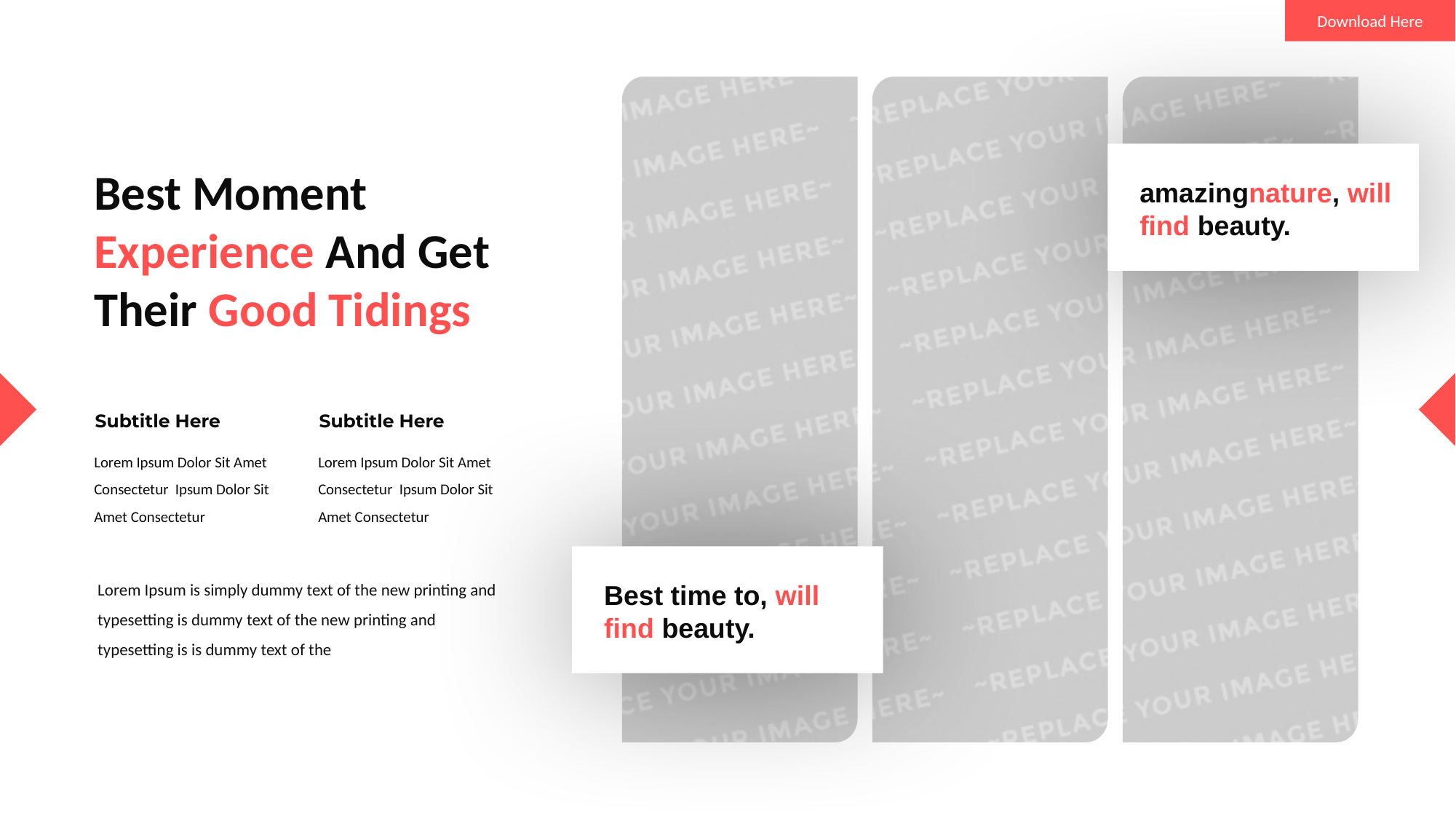

Download Here

amazingnature, will find beauty.
Best Moment Experience And Get Their Good Tidings

Subtitle Here
Subtitle Here
Lorem Ipsum Dolor Sit Amet Consectetur  Ipsum Dolor Sit Amet Consectetur
Lorem Ipsum Dolor Sit Amet Consectetur  Ipsum Dolor Sit Amet Consectetur

Best time to, will find beauty.
Lorem Ipsum is simply dummy text of the new printing and typesetting is dummy text of the new printing and typesetting is is dummy text of the